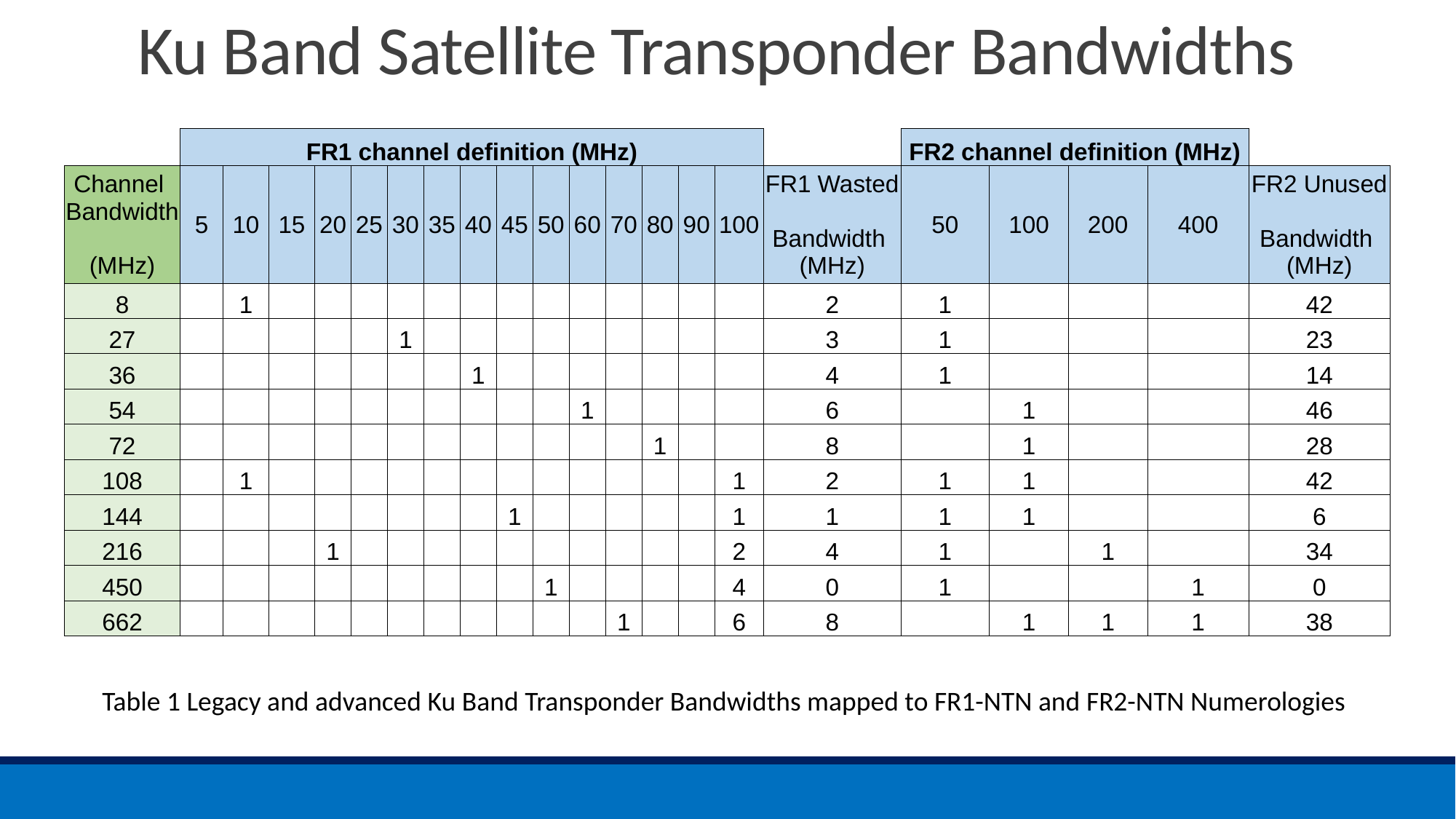

# Ku Band Satellite Transponder Bandwidths
|  | FR1 channel definition (MHz) |  |  |  |  |  |  |  |  |  |  |  |  |  |  |  | FR2 channel definition (MHz) |  |  |  |  |
| --- | --- | --- | --- | --- | --- | --- | --- | --- | --- | --- | --- | --- | --- | --- | --- | --- | --- | --- | --- | --- | --- |
| Channel Bandwidth (MHz) | 5 | 10 | 15 | 20 | 25 | 30 | 35 | 40 | 45 | 50 | 60 | 70 | 80 | 90 | 100 | FR1 Wasted Bandwidth (MHz) | 50 | 100 | 200 | 400 | FR2 Unused Bandwidth (MHz) |
| 8 |  | 1 |  |  |  |  |  |  |  |  |  |  |  |  |  | 2 | 1 |  |  |  | 42 |
| 27 |  |  |  |  |  | 1 |  |  |  |  |  |  |  |  |  | 3 | 1 |  |  |  | 23 |
| 36 |  |  |  |  |  |  |  | 1 |  |  |  |  |  |  |  | 4 | 1 |  |  |  | 14 |
| 54 |  |  |  |  |  |  |  |  |  |  | 1 |  |  |  |  | 6 |  | 1 |  |  | 46 |
| 72 |  |  |  |  |  |  |  |  |  |  |  |  | 1 |  |  | 8 |  | 1 |  |  | 28 |
| 108 |  | 1 |  |  |  |  |  |  |  |  |  |  |  |  | 1 | 2 | 1 | 1 |  |  | 42 |
| 144 |  |  |  |  |  |  |  |  | 1 |  |  |  |  |  | 1 | 1 | 1 | 1 |  |  | 6 |
| 216 |  |  |  | 1 |  |  |  |  |  |  |  |  |  |  | 2 | 4 | 1 |  | 1 |  | 34 |
| 450 |  |  |  |  |  |  |  |  |  | 1 |  |  |  |  | 4 | 0 | 1 |  |  | 1 | 0 |
| 662 |  |  |  |  |  |  |  |  |  |  |  | 1 |  |  | 6 | 8 |  | 1 | 1 | 1 | 38 |
|  |  |  |  |  |  |  |  |  |  |  |  |  |  |  |  |  |  |  |  |  |  |
Table 1 Legacy and advanced Ku Band Transponder Bandwidths mapped to FR1-NTN and FR2-NTN Numerologies